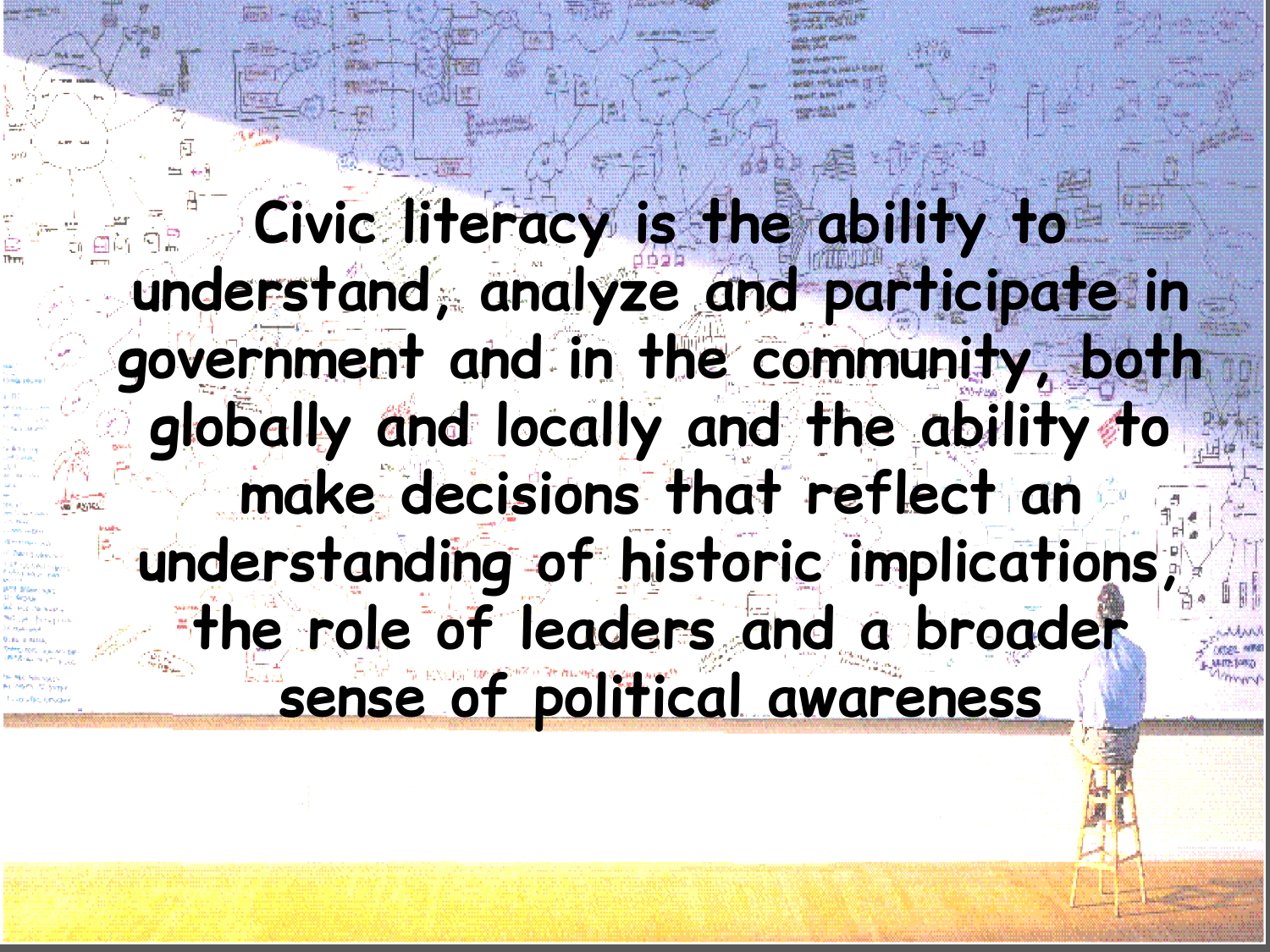

Civic literacy is the ability to understand, analyze and participate in government and in the community, both globally and locally and the ability to make decisions that reflect an understanding of historic implications, the role of leaders and a broader sense of political awareness